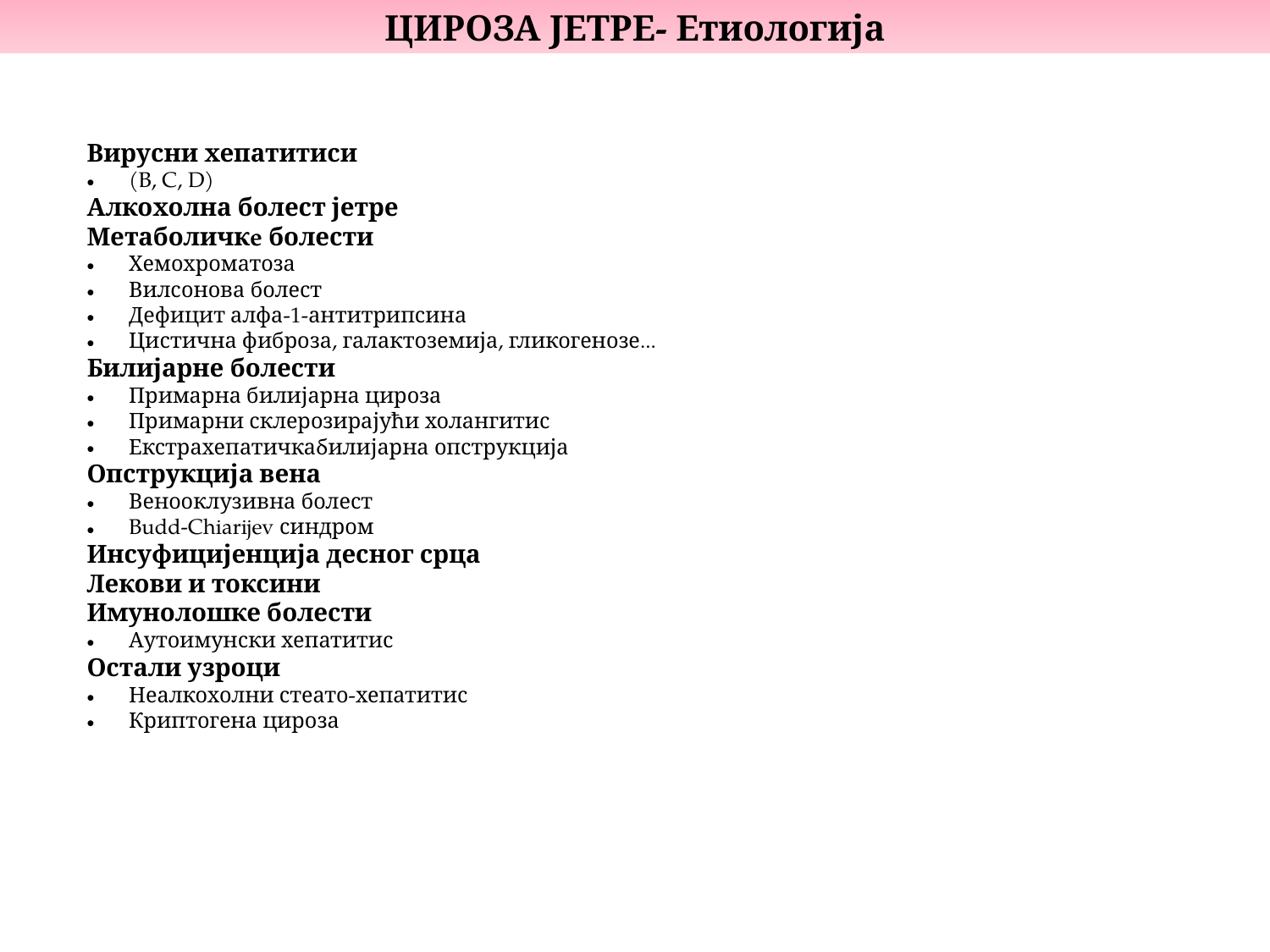

ЦИРОЗА ЈЕТРЕ- Етиологија
Вирусни хепатитиси
(B, C, D)
Алкохолна болест јетре
Метаболичкe болести
Хемохроматоза
Вилсонова болест
Дефицит алфа-1-антитрипсина
Цистична фиброза, галактоземија, гликогенозе...
Билијарне болести
Примарна билијарна цироза
Примарни склерозирајући холангитис
Екстрахепатичкабилијарна опструкција
Опструкција вена
Венооклузивна болест
Budd-Chiarijev синдром
Инсуфицијенција десног срца
Лекови и токсини
Имунолошке болести
Аутоимунски хепатитис
Остали узроци
Неалкохолни стеато-хепатитис
Криптогена цироза